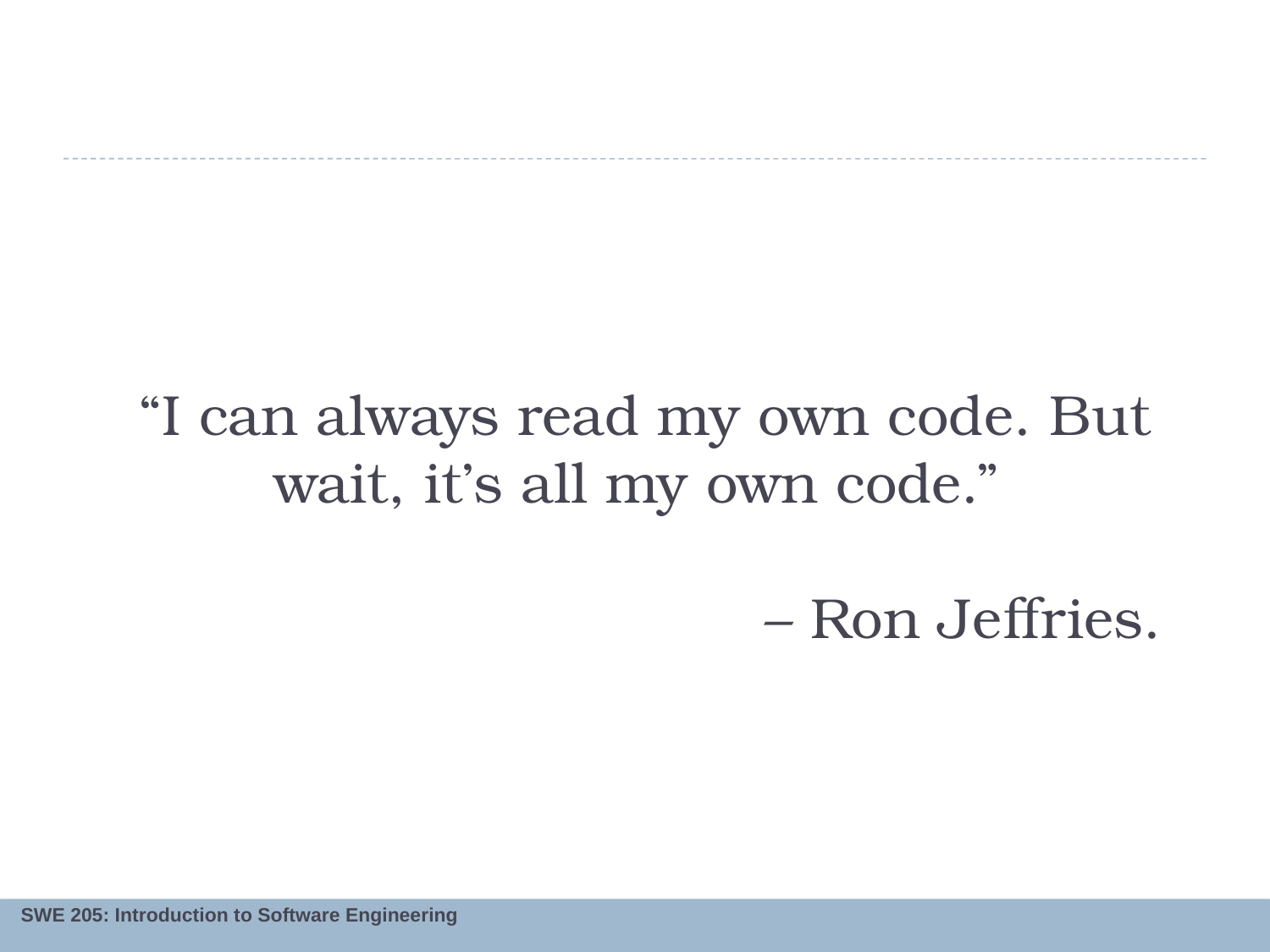

# “I can always read my own code. But wait, it’s all my own code.” – Ron Jeffries.